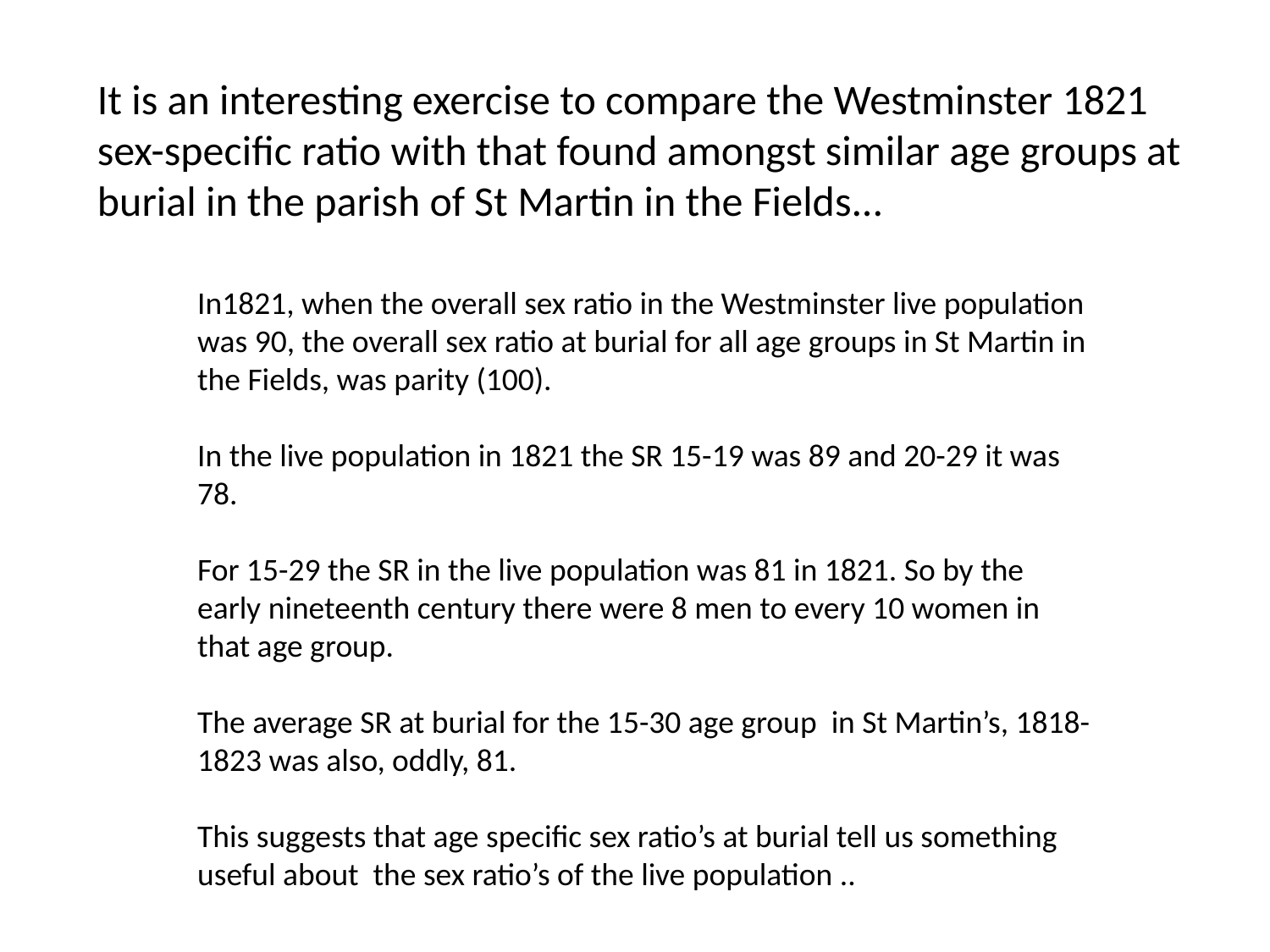

It is an interesting exercise to compare the Westminster 1821 sex-specific ratio with that found amongst similar age groups at burial in the parish of St Martin in the Fields...
In1821, when the overall sex ratio in the Westminster live population was 90, the overall sex ratio at burial for all age groups in St Martin in the Fields, was parity (100).

In the live population in 1821 the SR 15-19 was 89 and 20-29 it was 78.

For 15-29 the SR in the live population was 81 in 1821. So by the early nineteenth century there were 8 men to every 10 women in that age group.

The average SR at burial for the 15-30 age group  in St Martin’s, 1818-1823 was also, oddly, 81.

This suggests that age specific sex ratio’s at burial tell us something useful about  the sex ratio’s of the live population ..